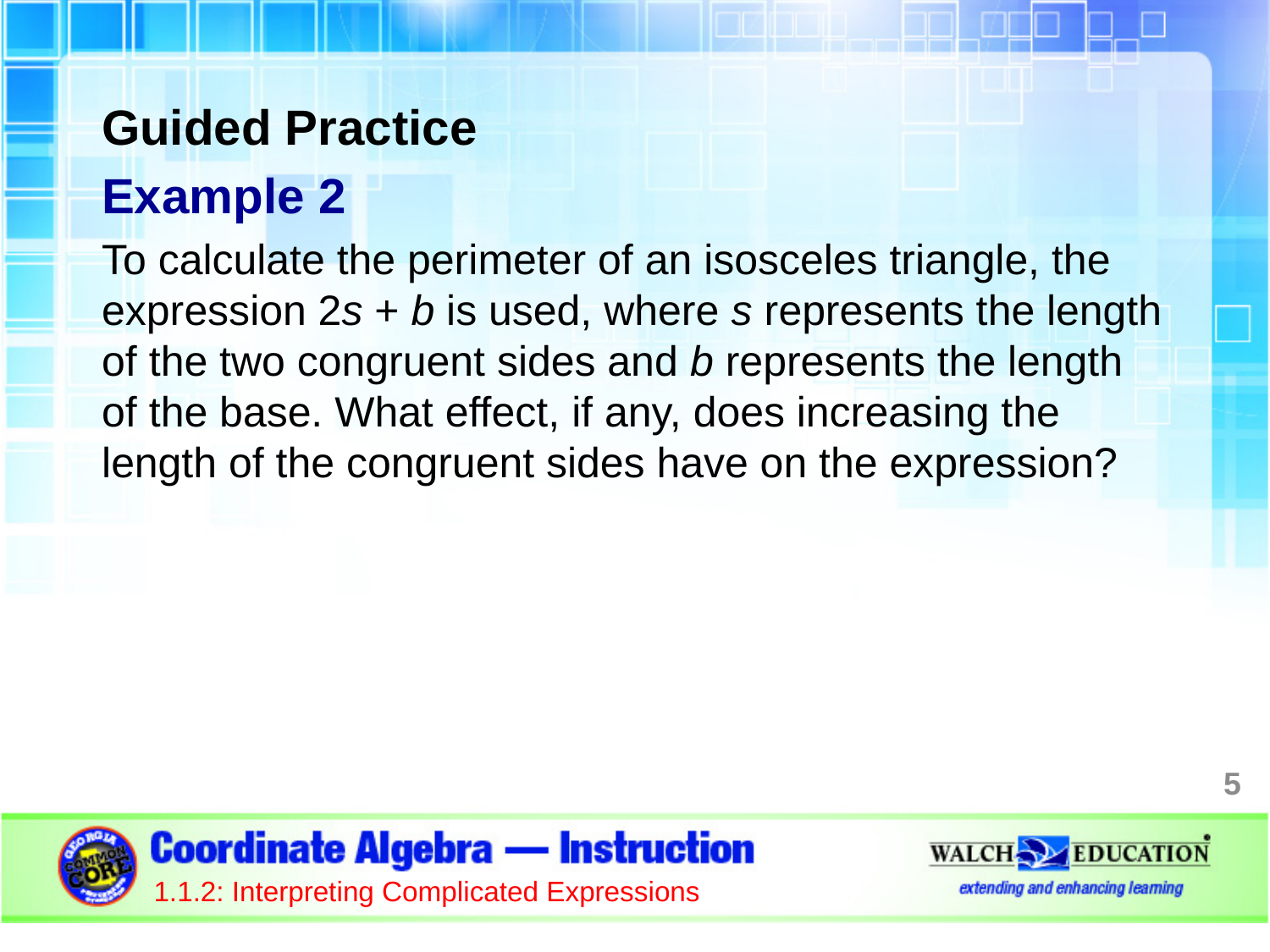

Guided Practice
Example 2
To calculate the perimeter of an isosceles triangle, the expression 2s + b is used, where s represents the length of the two congruent sides and b represents the length of the base. What effect, if any, does increasing the length of the congruent sides have on the expression?
5
1.1.2: Interpreting Complicated Expressions